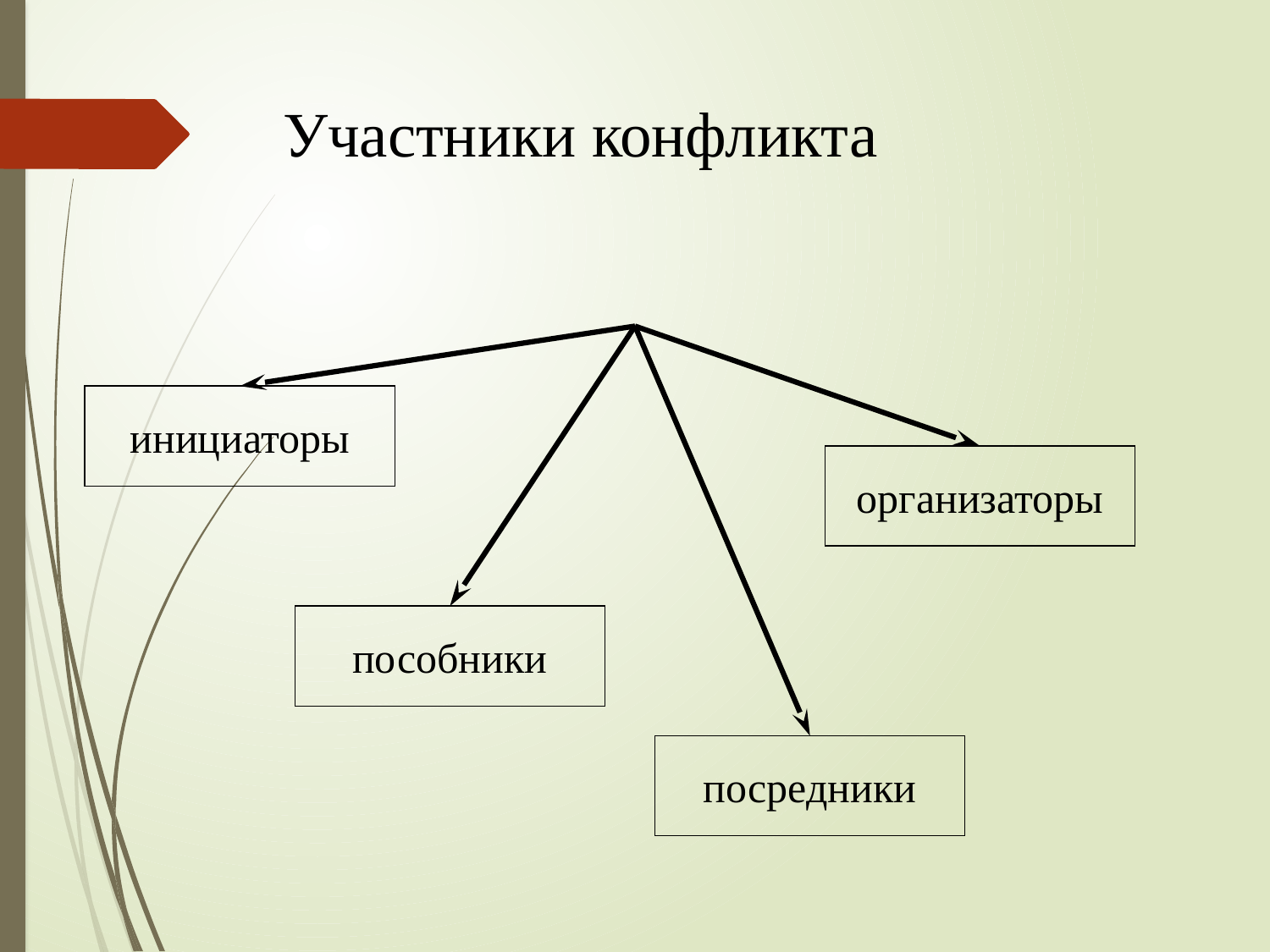

# Участники конфликта
инициаторы
организаторы
пособники
посредники